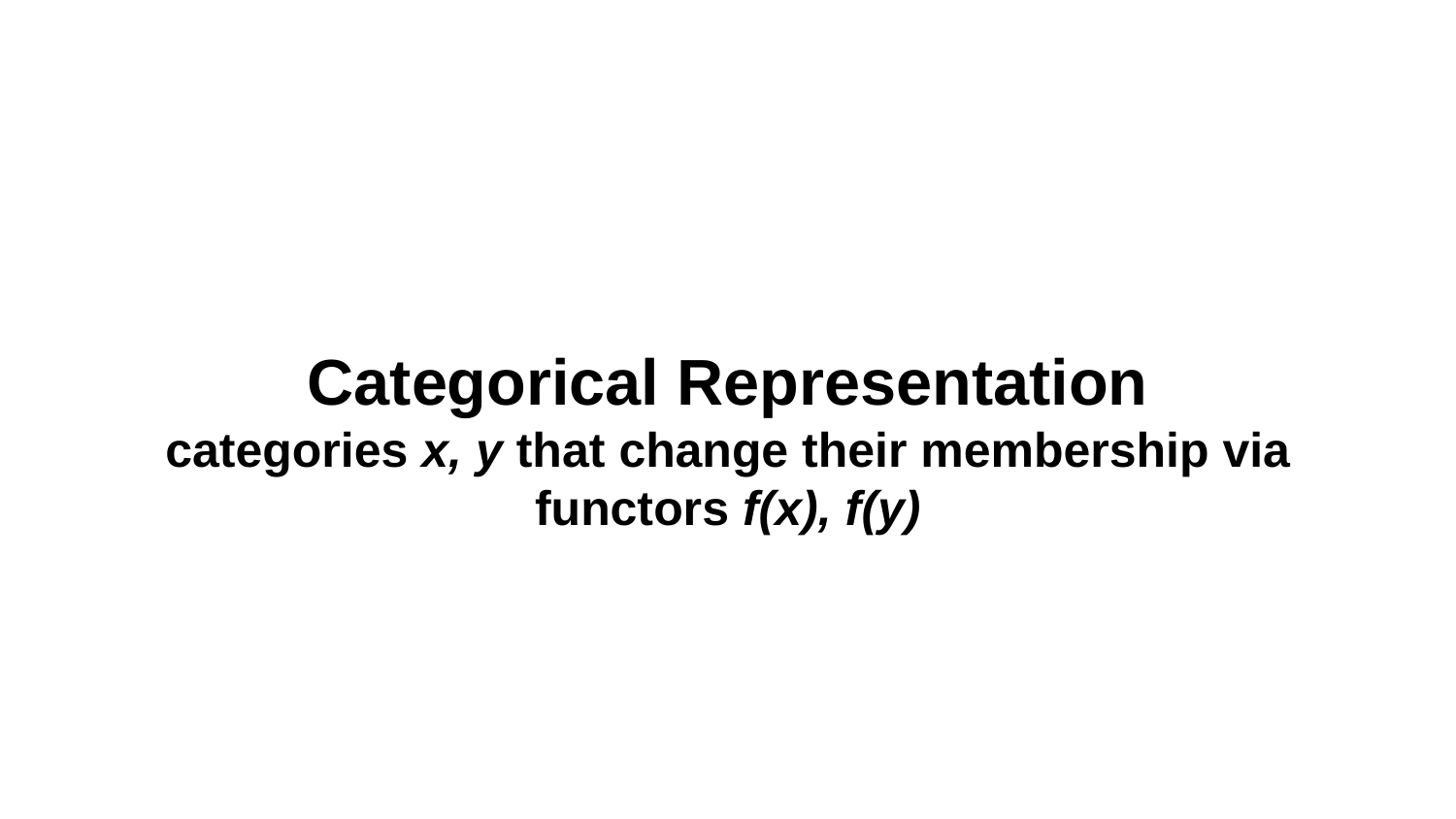

Categorical Representation
categories x, y that change their membership via functors f(x), f(y)